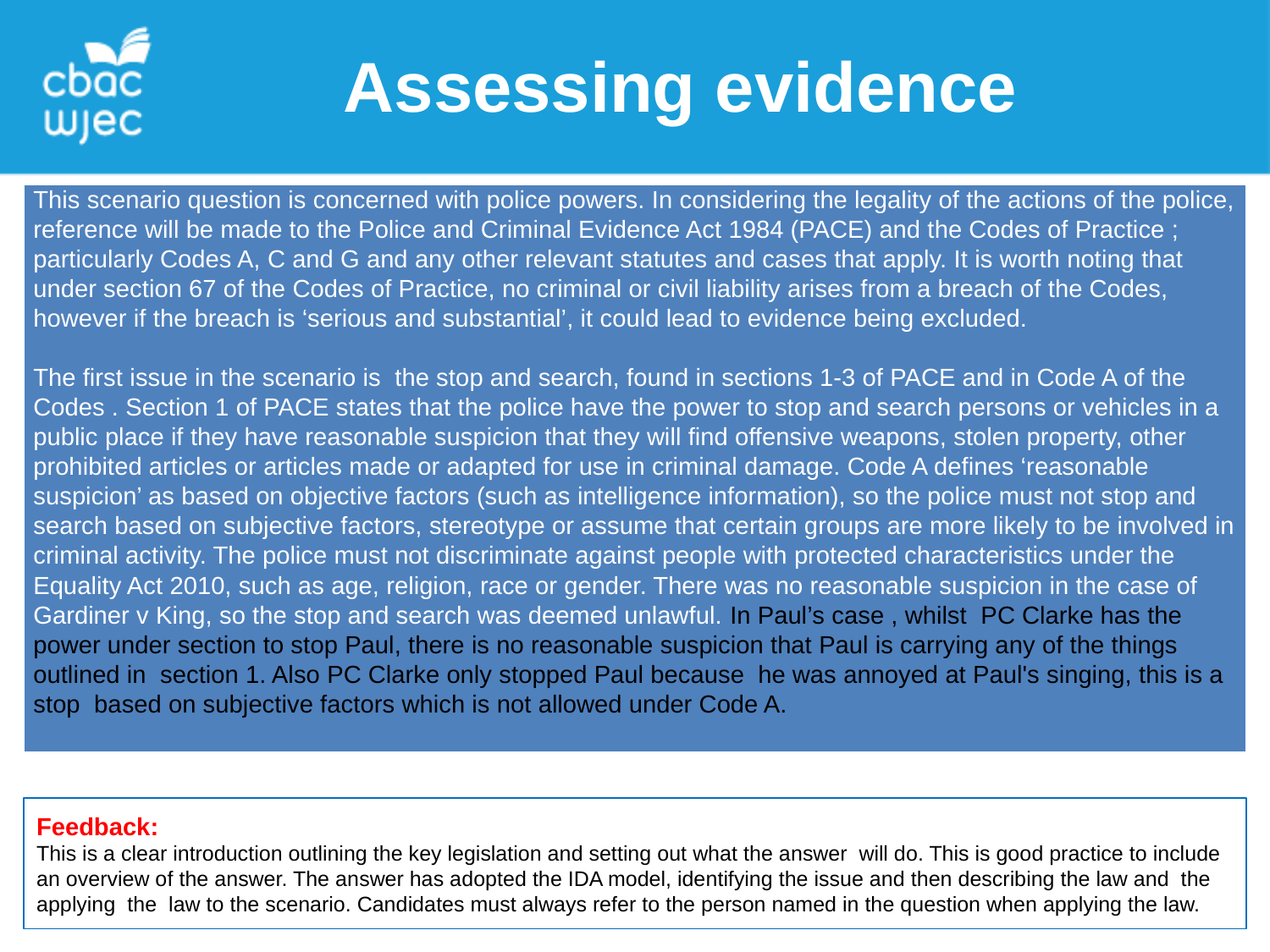

Assessing evidence
| This scenario question is concerned with police powers. In considering the legality of the actions of the police, reference will be made to the Police and Criminal Evidence Act 1984 (PACE) and the Codes of Practice ; particularly Codes A, C and G and any other relevant statutes and cases that apply. It is worth noting that under section 67 of the Codes of Practice, no criminal or civil liability arises from a breach of the Codes, however if the breach is ‘serious and substantial’, it could lead to evidence being excluded. The first issue in the scenario is the stop and search, found in sections 1-3 of PACE and in Code A of the Codes . Section 1 of PACE states that the police have the power to stop and search persons or vehicles in a public place if they have reasonable suspicion that they will find offensive weapons, stolen property, other prohibited articles or articles made or adapted for use in criminal damage. Code A defines ‘reasonable suspicion’ as based on objective factors (such as intelligence information), so the police must not stop and search based on subjective factors, stereotype or assume that certain groups are more likely to be involved in criminal activity. The police must not discriminate against people with protected characteristics under the Equality Act 2010, such as age, religion, race or gender. There was no reasonable suspicion in the case of Gardiner v King, so the stop and search was deemed unlawful. In Paul’s case , whilst PC Clarke has the power under section to stop Paul, there is no reasonable suspicion that Paul is carrying any of the things outlined in section 1. Also PC Clarke only stopped Paul because he was annoyed at Paul's singing, this is a stop based on subjective factors which is not allowed under Code A. |
| --- |
Feedback:
This is a clear introduction outlining the key legislation and setting out what the answer  will do. This is good practice to include an overview of the answer. The answer has adopted the IDA model, identifying the issue and then describing the law and  the applying  the  law to the scenario. Candidates must always refer to the person named in the question when applying the law.